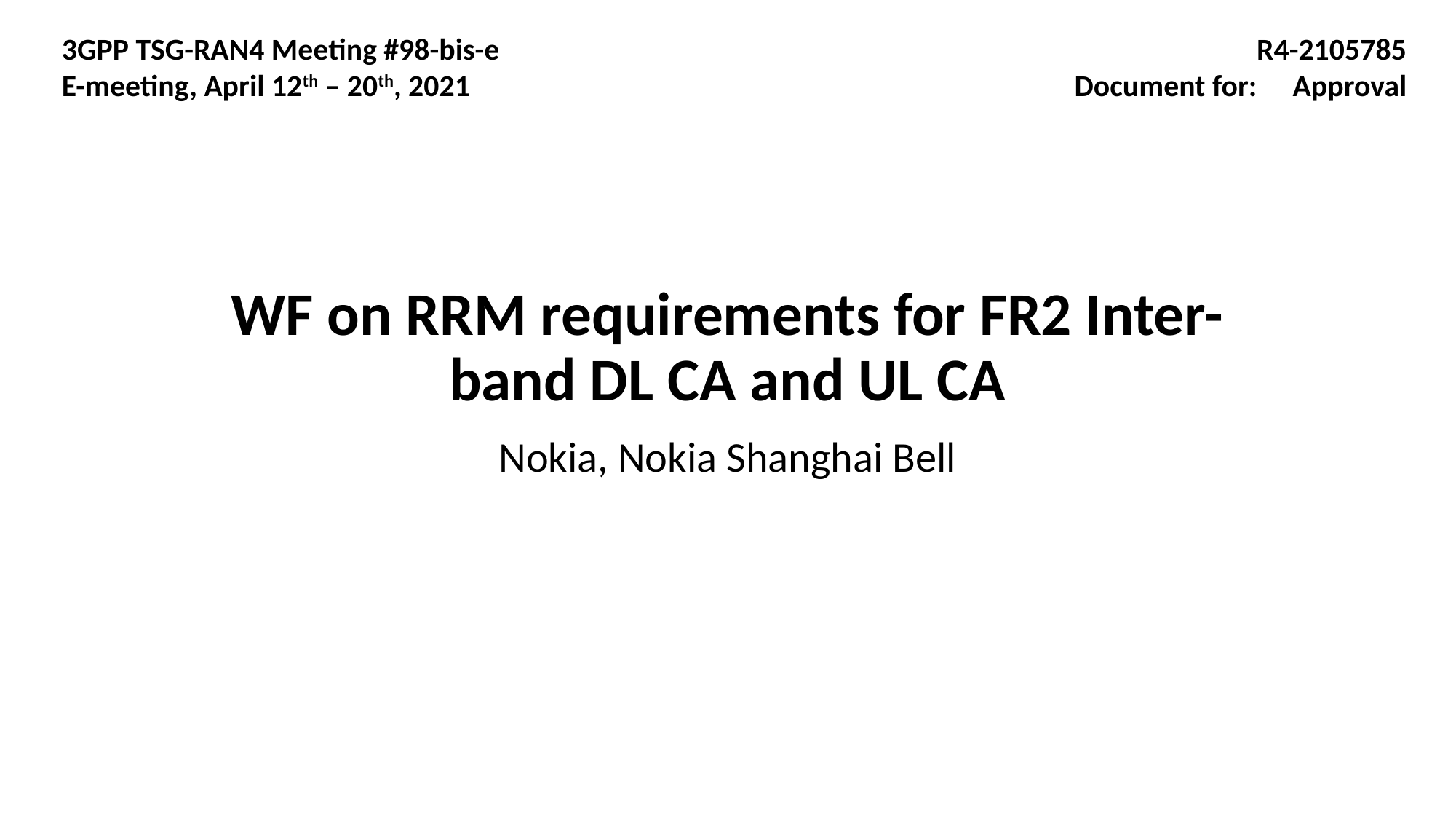

3GPP TSG-RAN4 Meeting #98-bis-e
E-meeting, April 12th – 20th, 2021
R4-2105785
Document for:	Approval
# WF on RRM requirements for FR2 Inter-band DL CA and UL CA
Nokia, Nokia Shanghai Bell